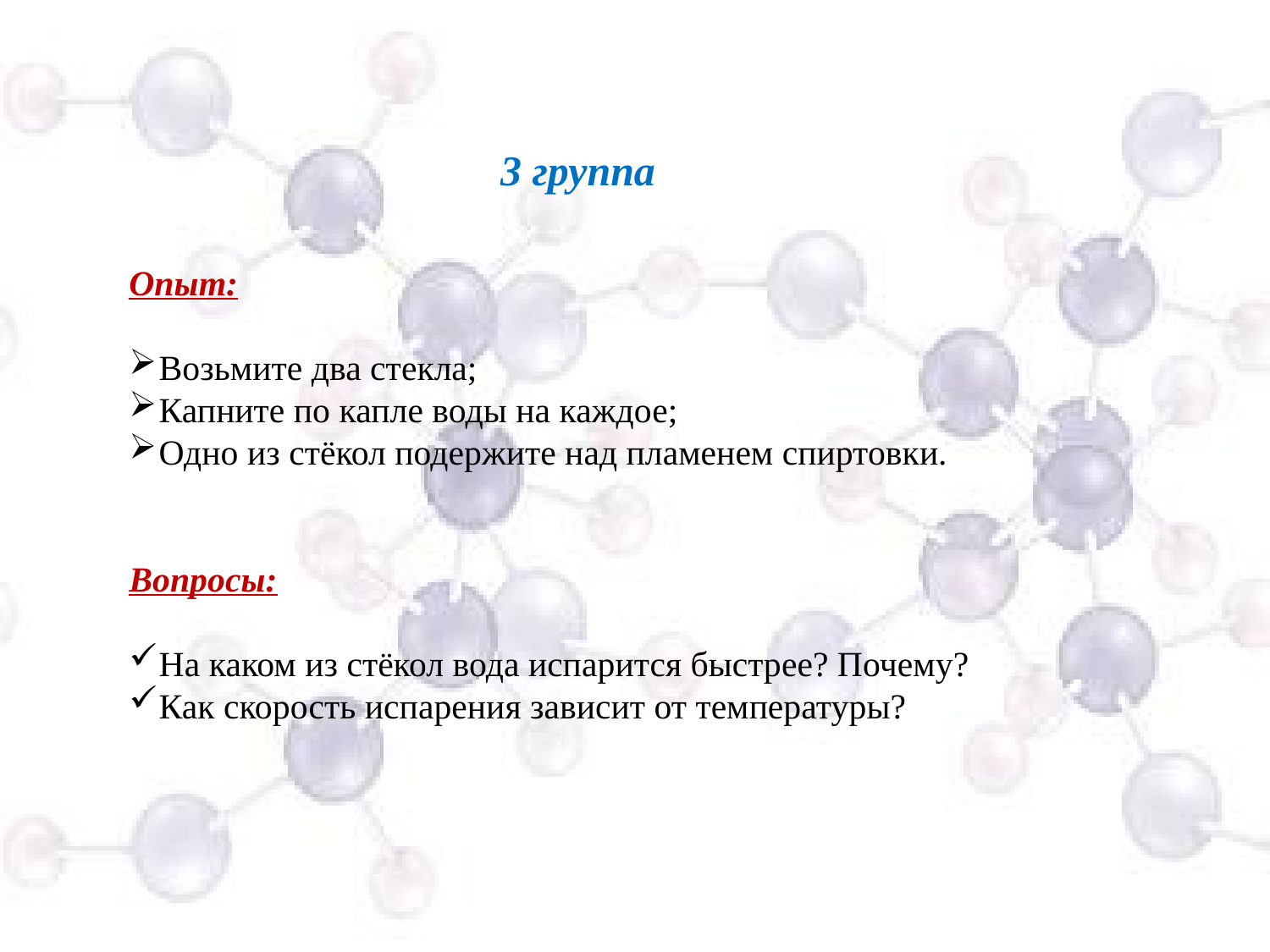

3 группа
Опыт:

Возьмите два стекла;
Капните по капле воды на каждое;
Одно из стёкол подержите над пламенем спиртовки.

Вопросы:

На каком из стёкол вода испарится быстрее? Почему?
Как скорость испарения зависит от температуры?